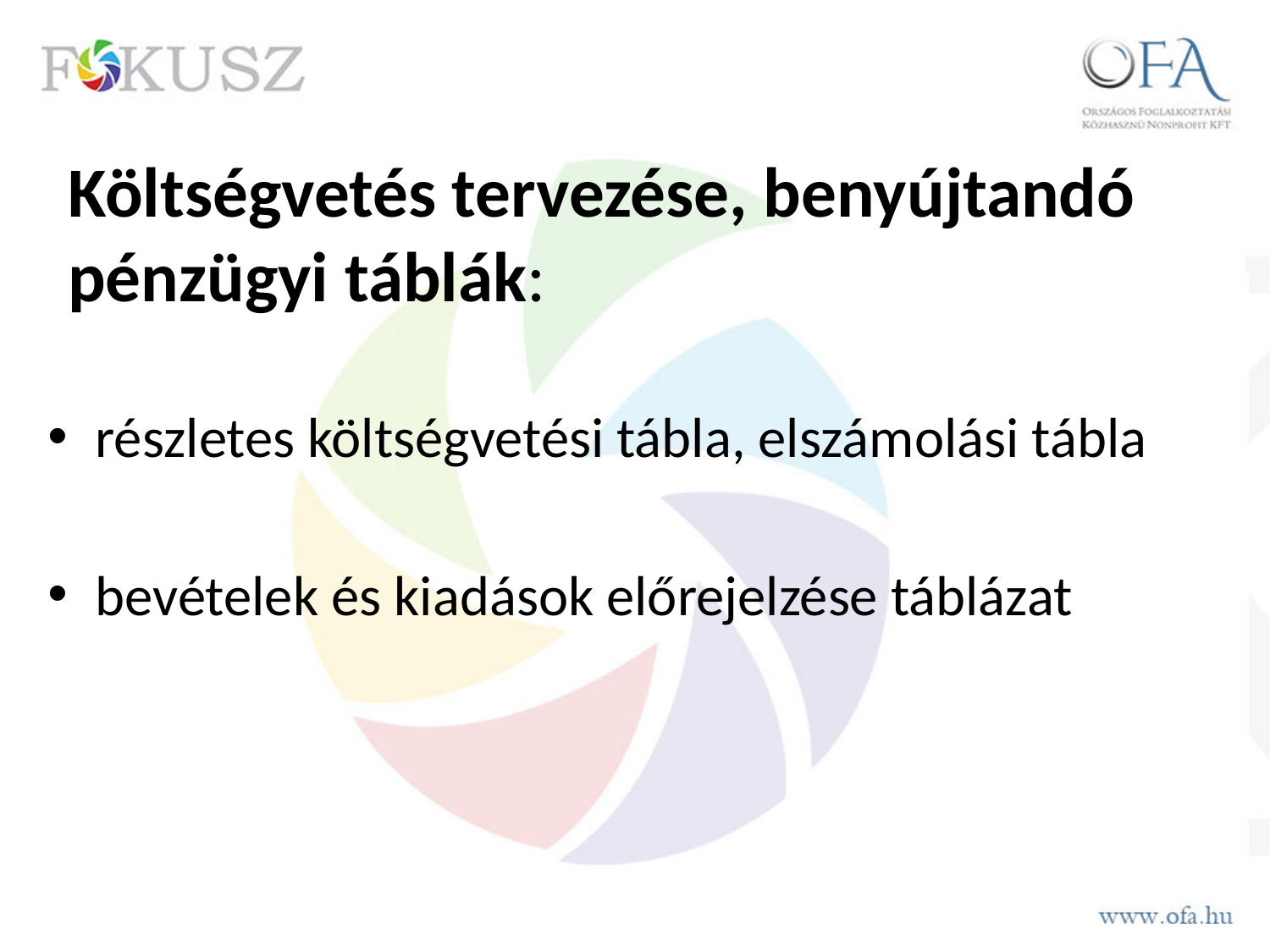

# Költségvetés tervezése, benyújtandó pénzügyi táblák:
részletes költségvetési tábla, elszámolási tábla

bevételek és kiadások előrejelzése táblázat